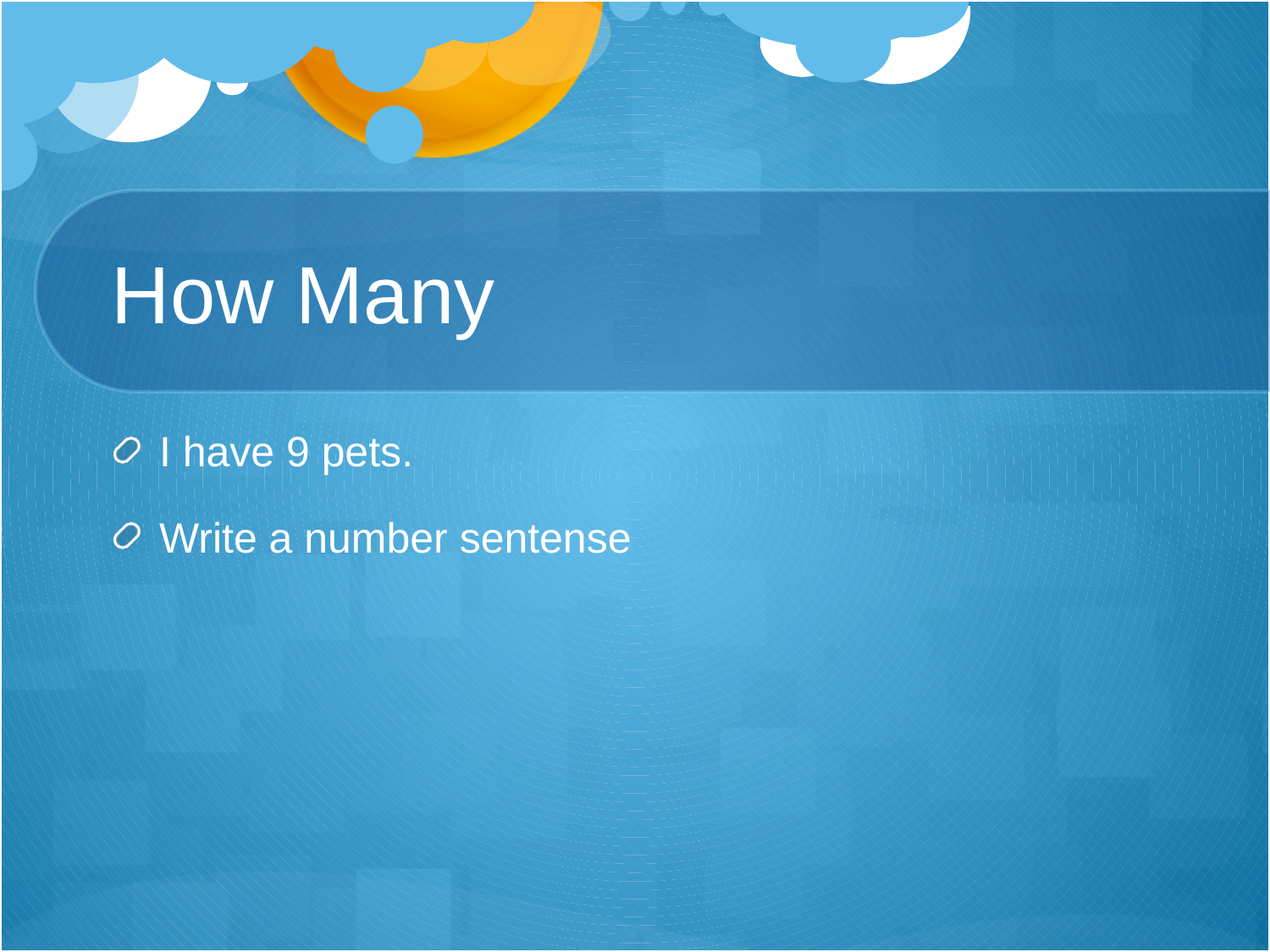

# How Many
I have 9 pets.
Write a number sentense